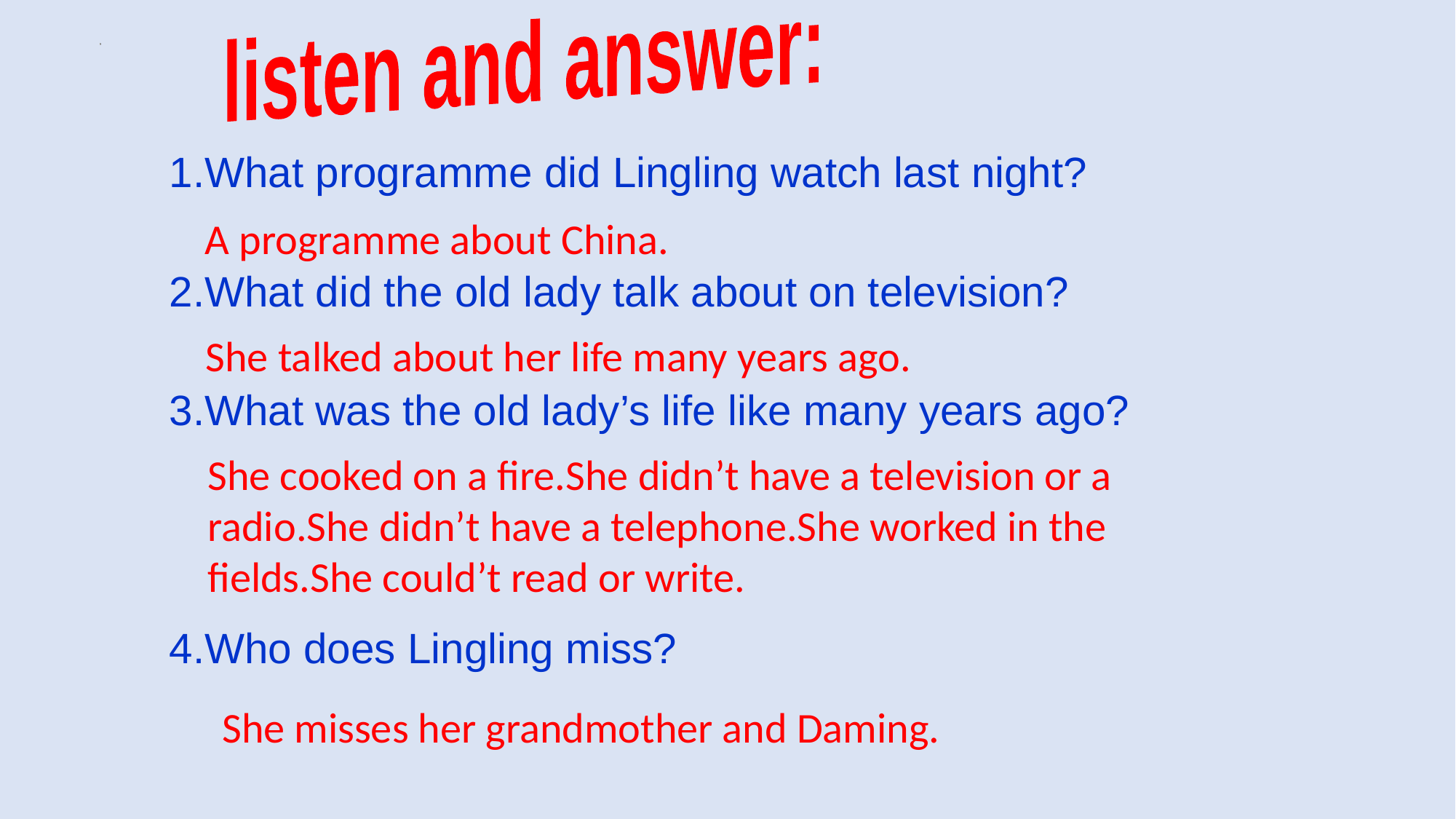

listen and answer:
1.What programme did Lingling watch last night?

2.What did the old lady talk about on television?

3.What was the old lady’s life like many years ago?

4.Who does Lingling miss?

A programme about China.
 She talked about her life many years ago.
She cooked on a fire.She didn’t have a television or a radio.She didn’t have a telephone.She worked in the fields.She could’t read or write.
She misses her grandmother and Daming.